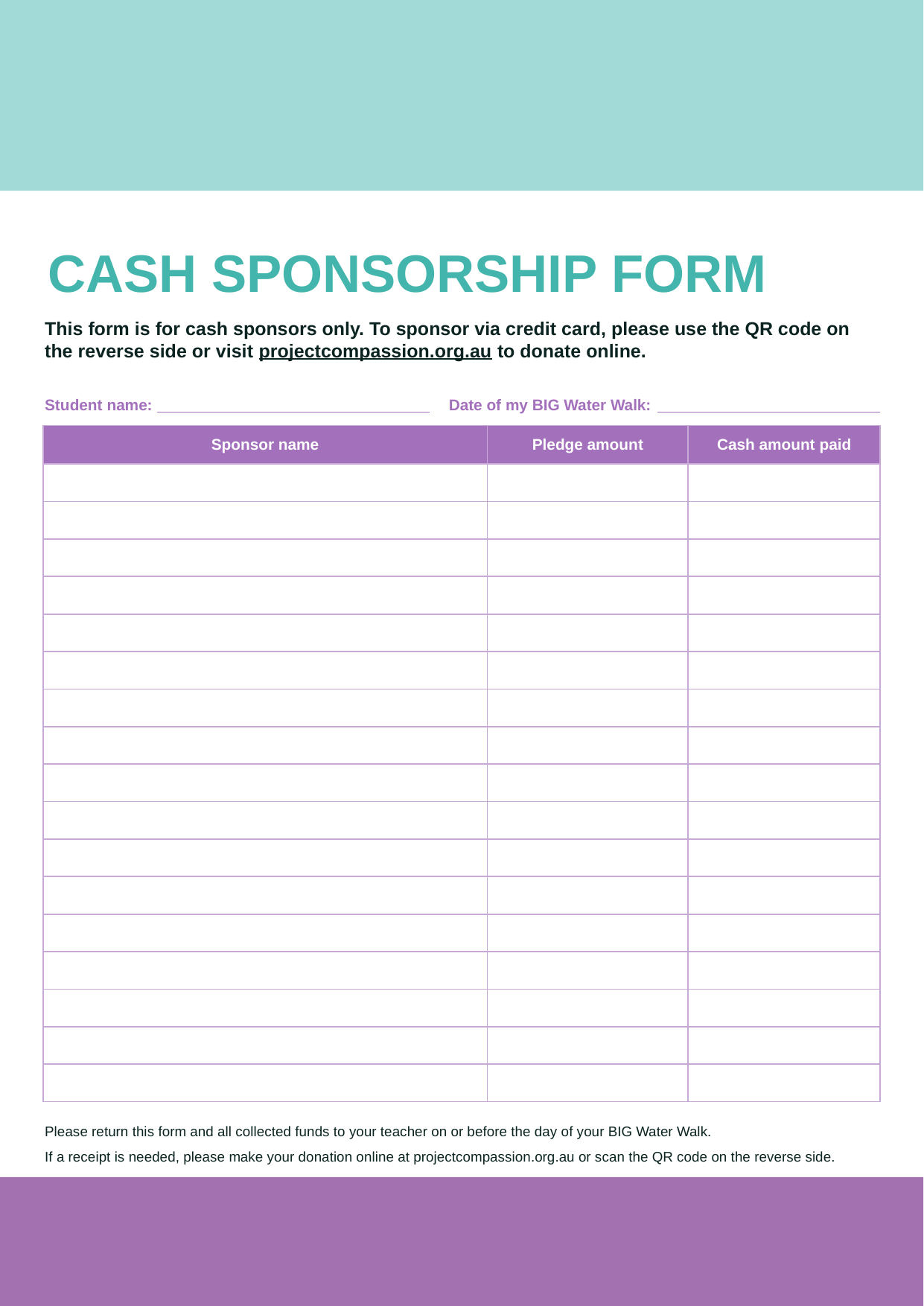

CASH SPONSORSHIP FORM
This form is for cash sponsors only. To sponsor via credit card, please use the QR code on the reverse side or visit projectcompassion.org.au to donate online.

Student name:
Date of my BIG Water Walk:
| Sponsor name | Pledge amount | Cash amount paid |
| --- | --- | --- |
|  |  |  |
|  |  |  |
|  |  |  |
|  |  |  |
|  |  |  |
|  |  |  |
|  |  |  |
|  |  |  |
|  |  |  |
|  |  |  |
|  |  |  |
|  |  |  |
|  |  |  |
|  |  |  |
|  |  |  |
|  |  |  |
|  |  |  |
Please return this form and all collected funds to your teacher on or before the day of your BIG Water Walk.
If a receipt is needed, please make your donation online at projectcompassion.org.au or scan the QR code on the reverse side.